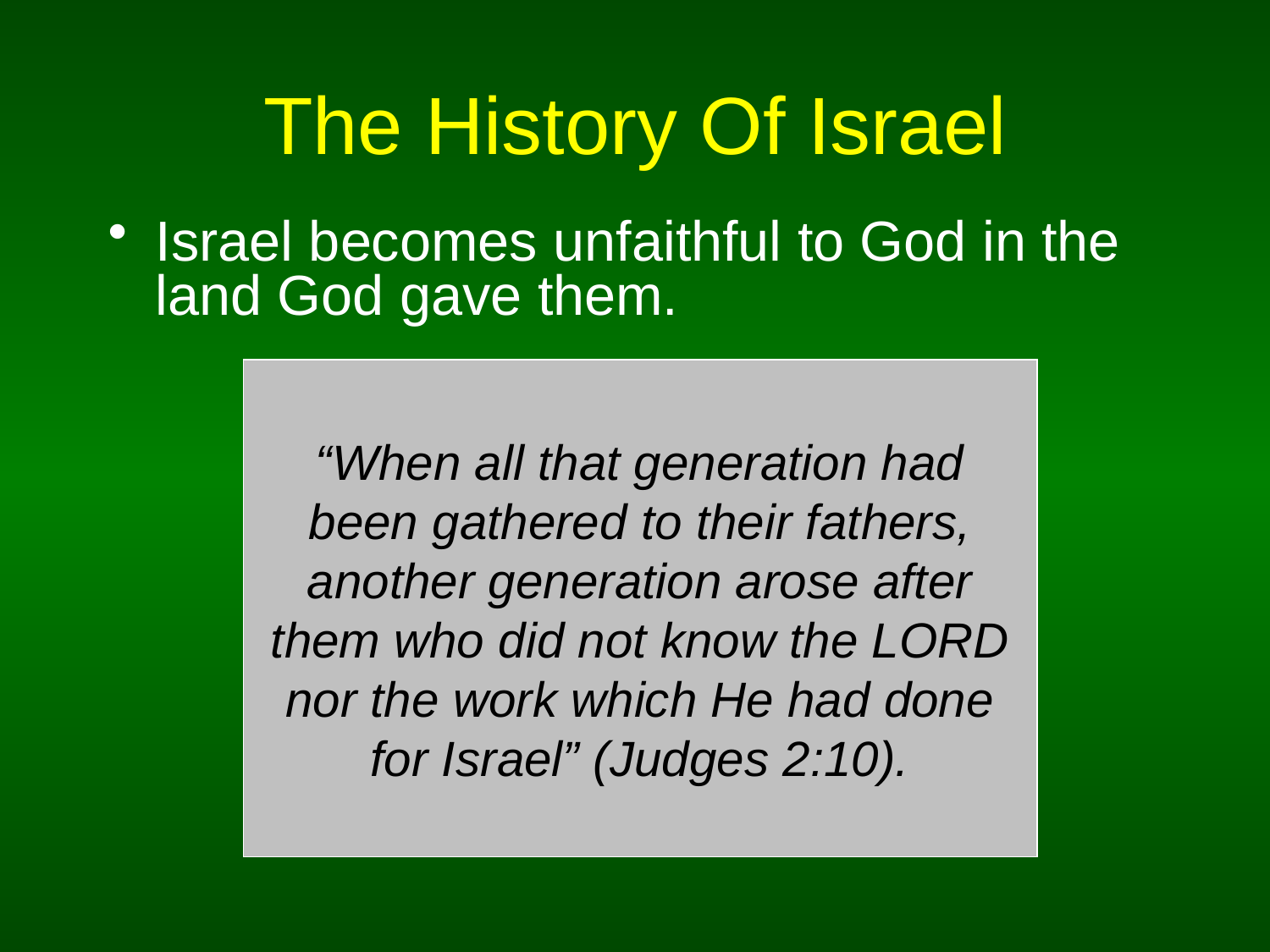

# The History Of Israel
Israel becomes unfaithful to God in the land God gave them.
“When all that generation had been gathered to their fathers, another generation arose after them who did not know the LORD nor the work which He had done for Israel” (Judges 2:10).